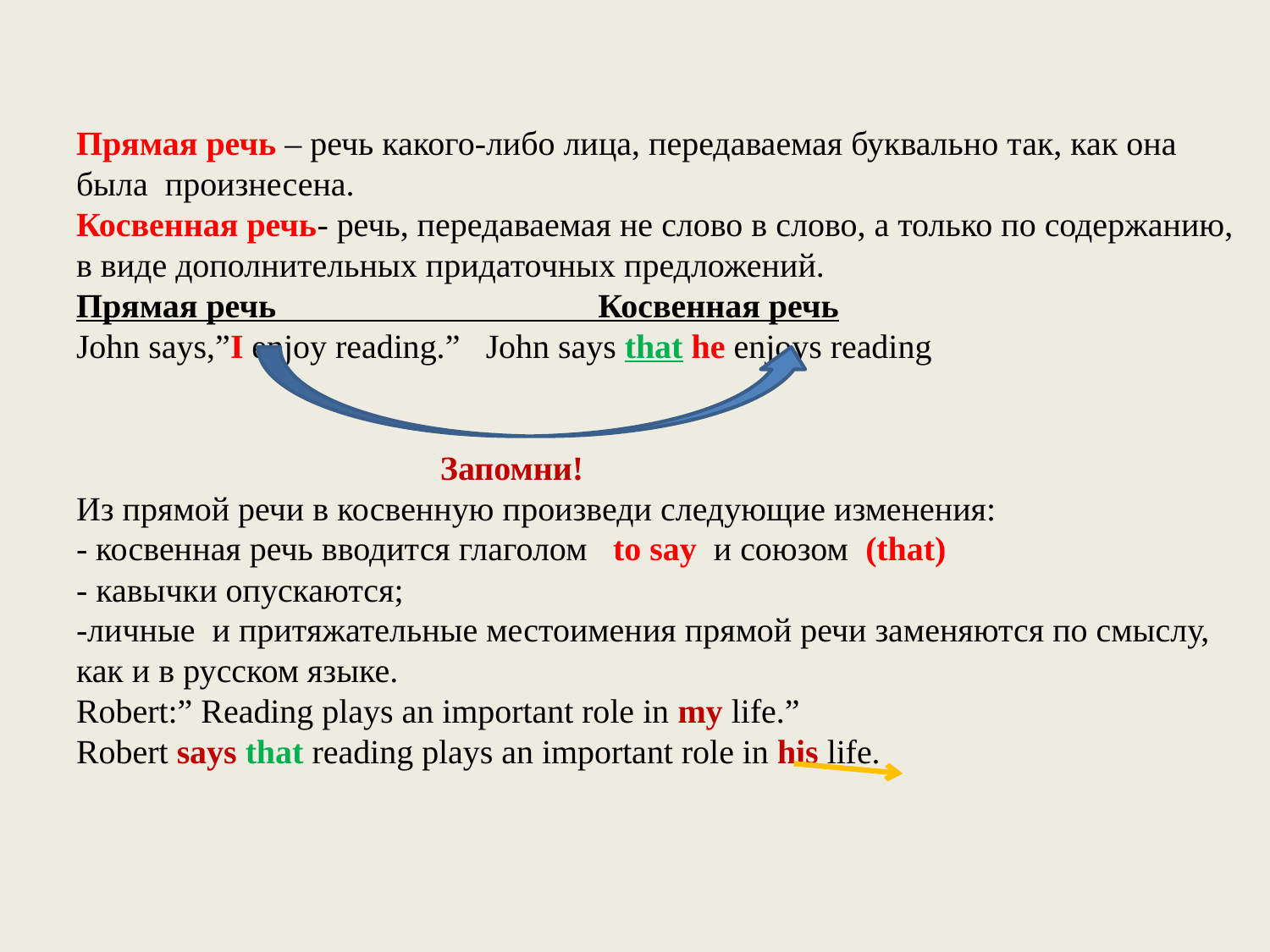

# Прямая речь – речь какого-либо лица, передаваемая буквально так, как она была  произнесена. Косвенная речь- речь, передаваемая не слово в слово, а только по содержанию, в виде дополнительных придаточных предложений. Прямая речь                                      Косвенная речь John says,”I enjoy reading.”   John says that he enjoys reading Запомни! Из прямой речи в косвенную произведи следующие изменения: - косвенная речь вводится глаголом   to say  и союзом  (that) - кавычки опускаются; -личные  и притяжательные местоимения прямой речи заменяются по смыслу, как и в русском языке. Robert:” Reading plays an important role in my life.” Robert says that reading plays an important role in his life.